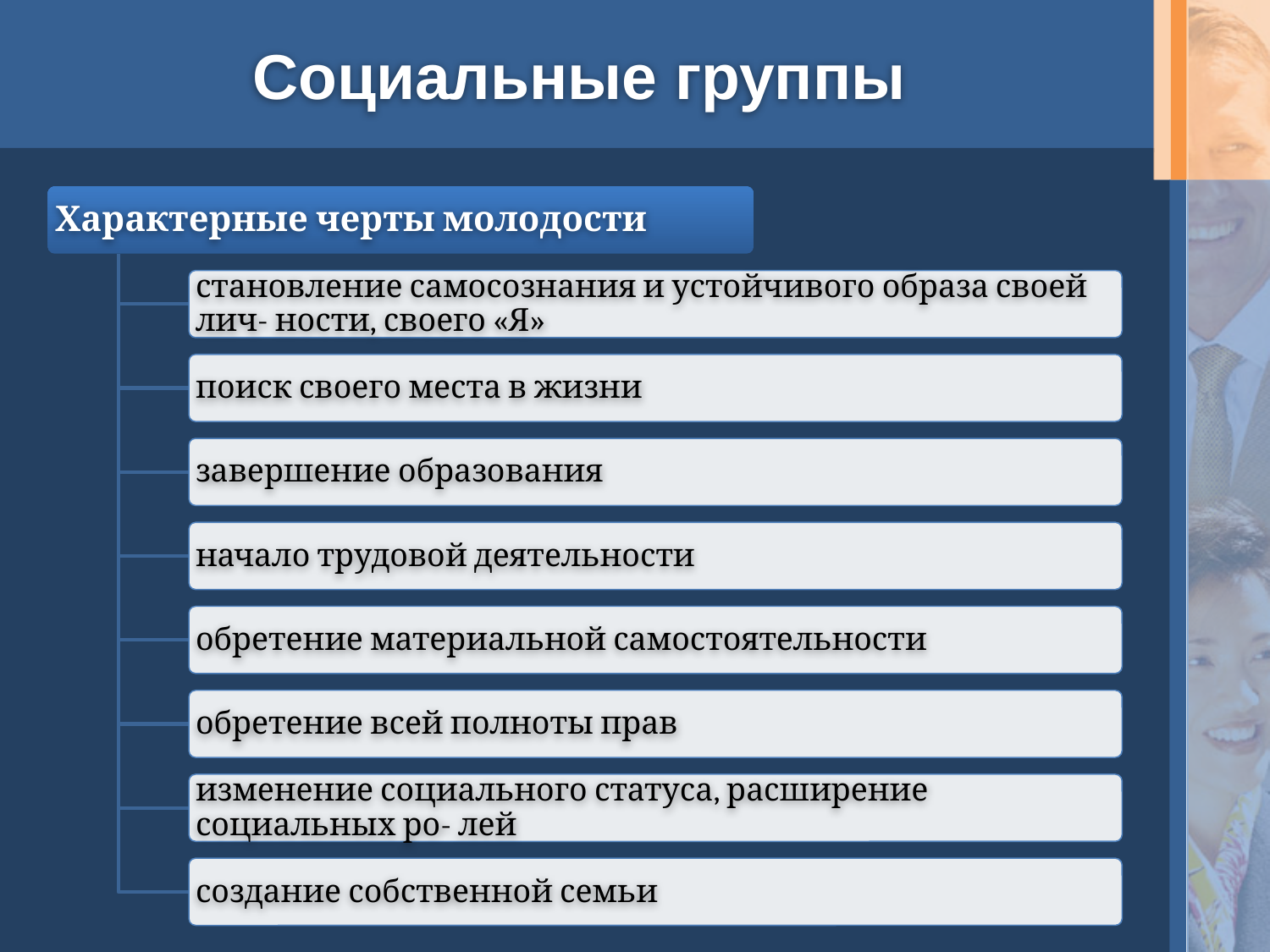

# Социальные группы

Характерные черты молодости

становление самосознания и устойчивого образа своей лич- ности, своего «Я»

поиск своего места в жизни

завершение образования

начало трудовой деятельности

обретение материальной самостоятельности

обретение всей полноты прав

изменение социального статуса, расширение социальных ро- лей

создание собственной семьи